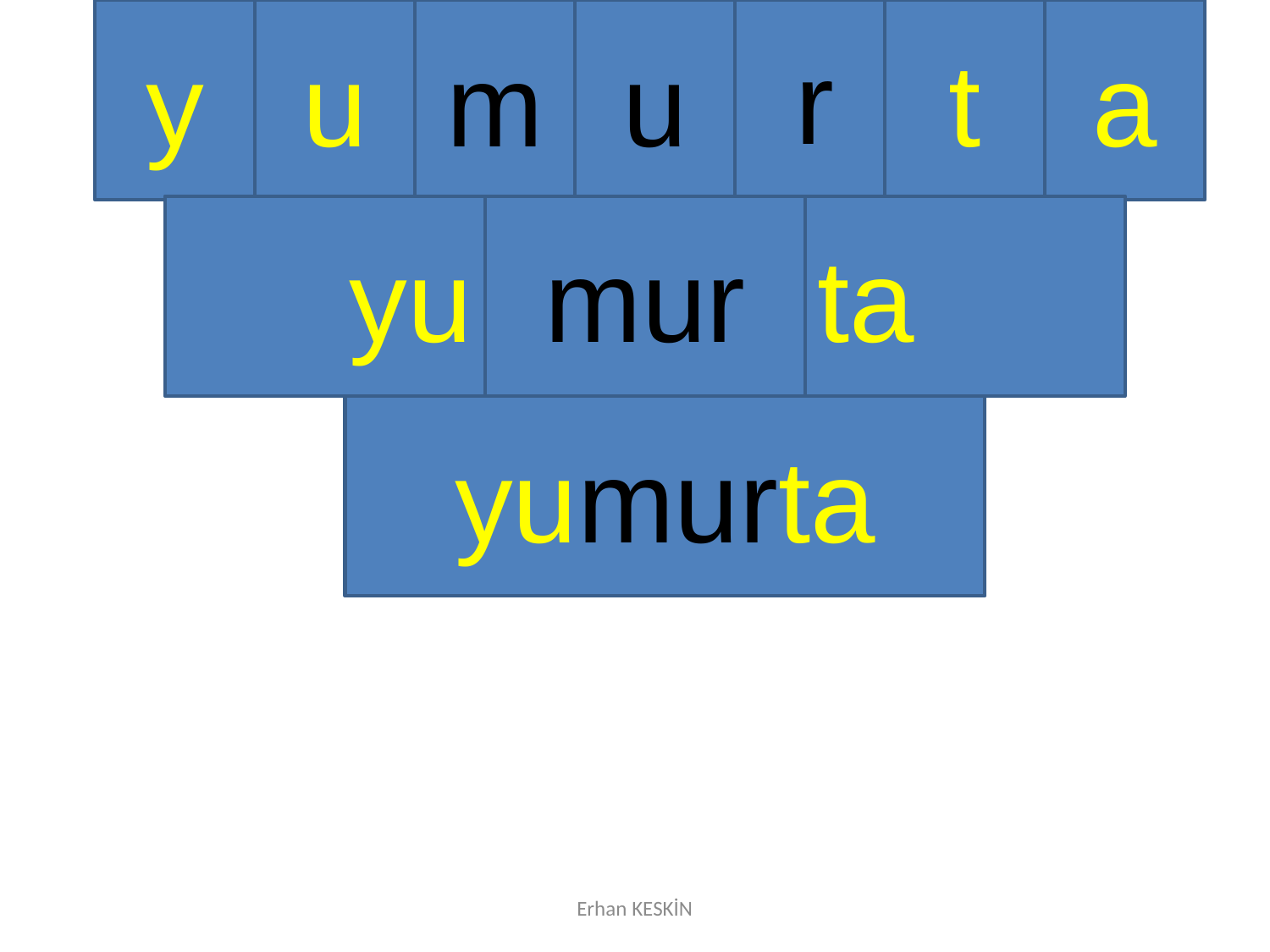

y
u
m
u
r
t
a
yu
mur
ta
yumurta
Erhan KESKİN